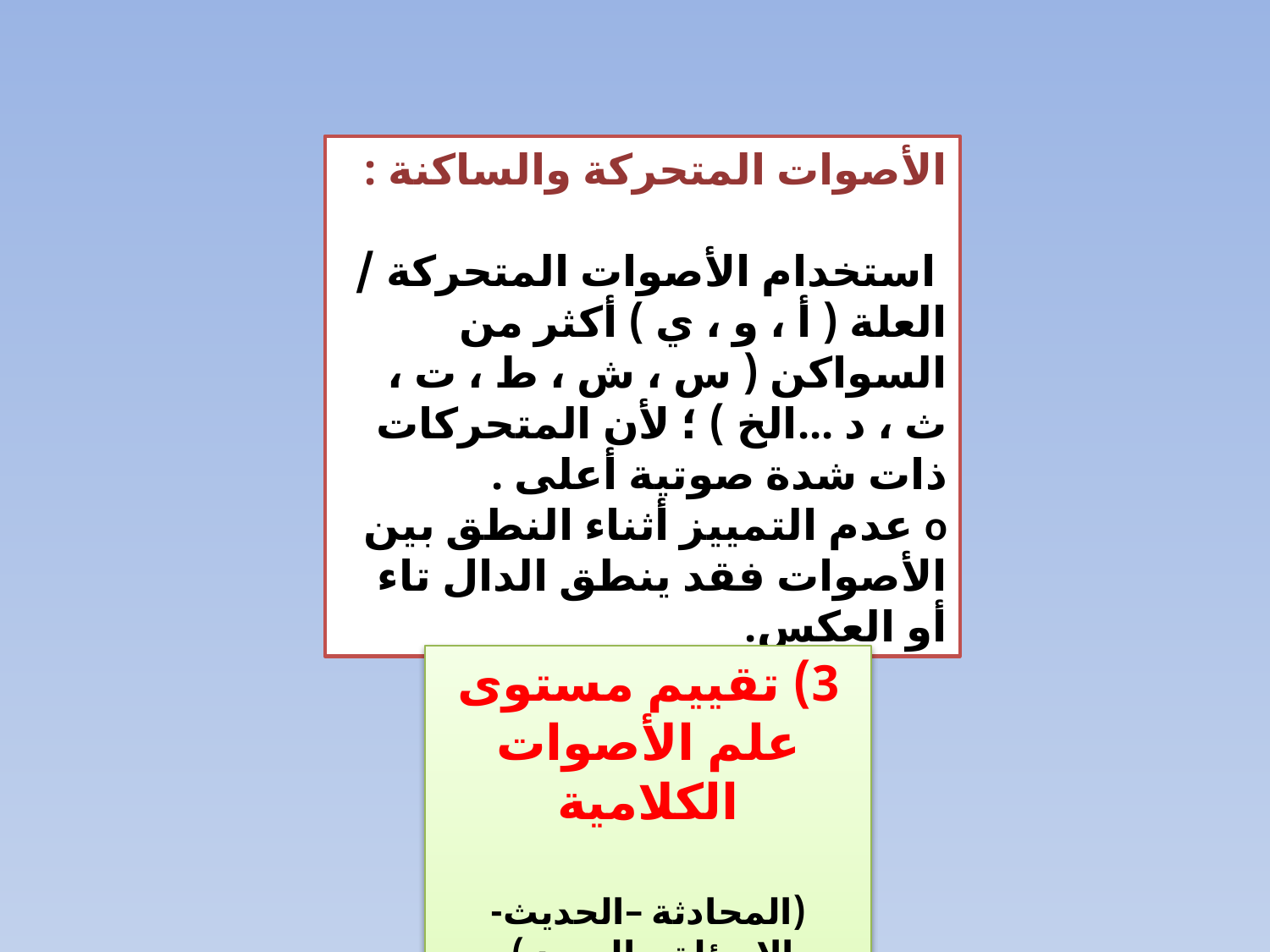

الأصوات المتحركة والساكنة :

 استخدام الأصوات المتحركة / العلة ( أ ، و ، ي ) أكثر من السواكن ( س ، ش ، ط ، ت ، ث ، د ...الخ ) ؛ لأن المتحركات ذات شدة صوتية أعلى .
o عدم التمييز أثناء النطق بين الأصوات فقد ينطق الدال تاء أو العكس.
3) تقييم مستوى علم الأصوات الكلامية

(المحادثة –الحديث- الاسئلة – السرد )